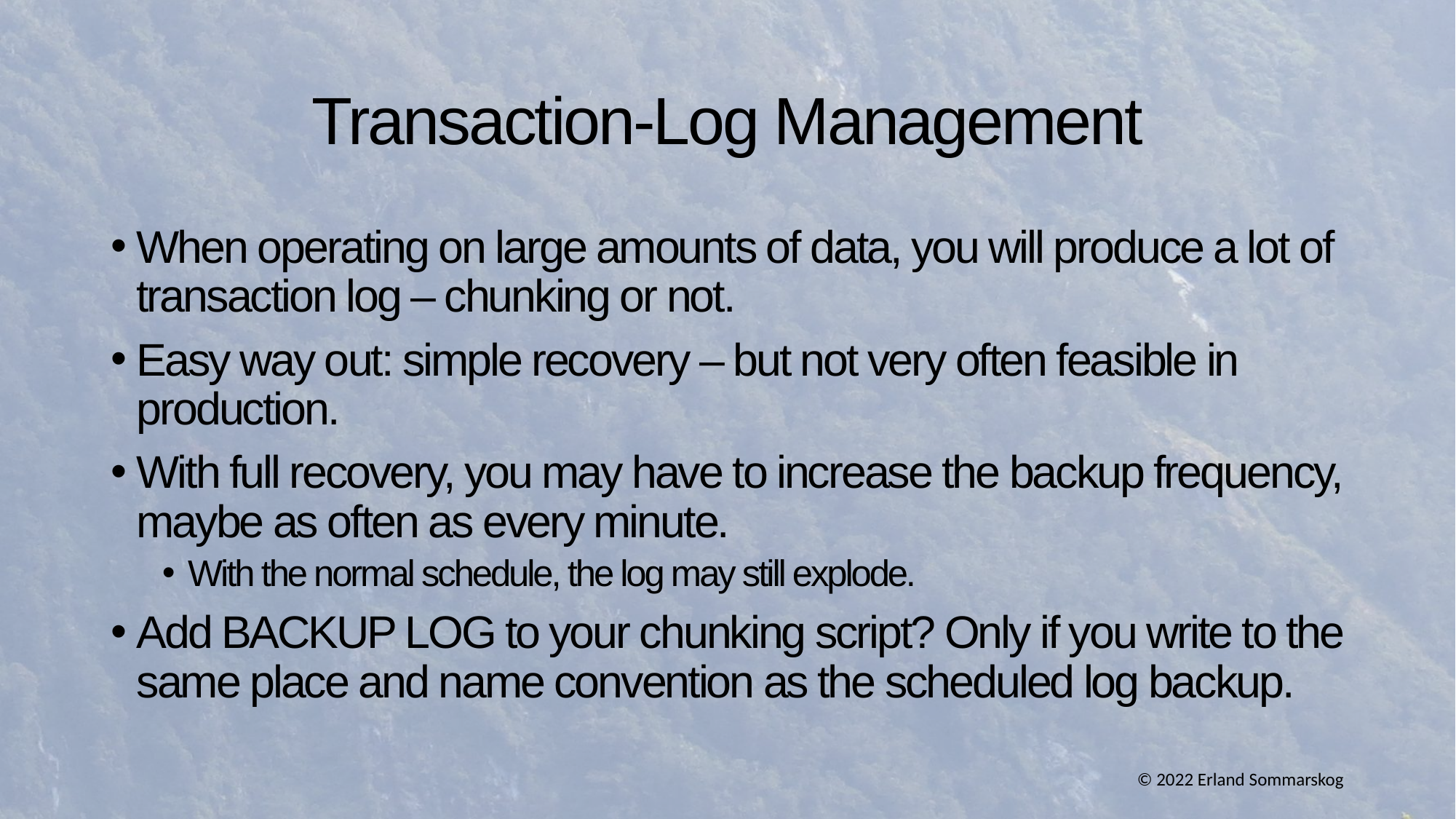

# Transaction-Log Management
When operating on large amounts of data, you will produce a lot of transaction log – chunking or not.
Easy way out: simple recovery – but not very often feasible in production.
With full recovery, you may have to increase the backup frequency, maybe as often as every minute.
With the normal schedule, the log may still explode.
Add BACKUP LOG to your chunking script? Only if you write to the same place and name convention as the scheduled log backup.
© 2022 Erland Sommarskog